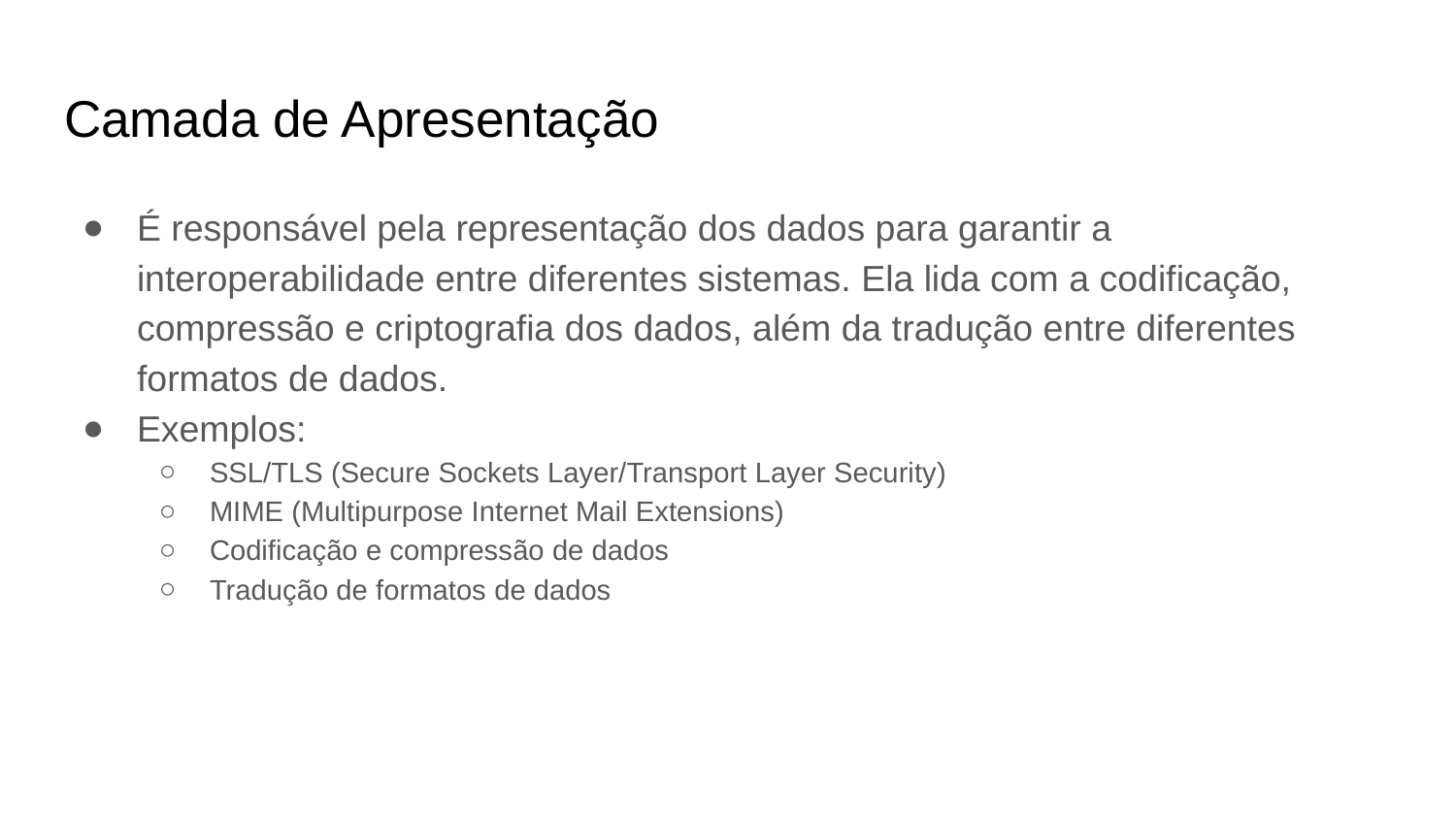

# Camada de Apresentação
É responsável pela representação dos dados para garantir a interoperabilidade entre diferentes sistemas. Ela lida com a codificação, compressão e criptografia dos dados, além da tradução entre diferentes formatos de dados.
Exemplos:
SSL/TLS (Secure Sockets Layer/Transport Layer Security)
MIME (Multipurpose Internet Mail Extensions)
Codificação e compressão de dados
Tradução de formatos de dados